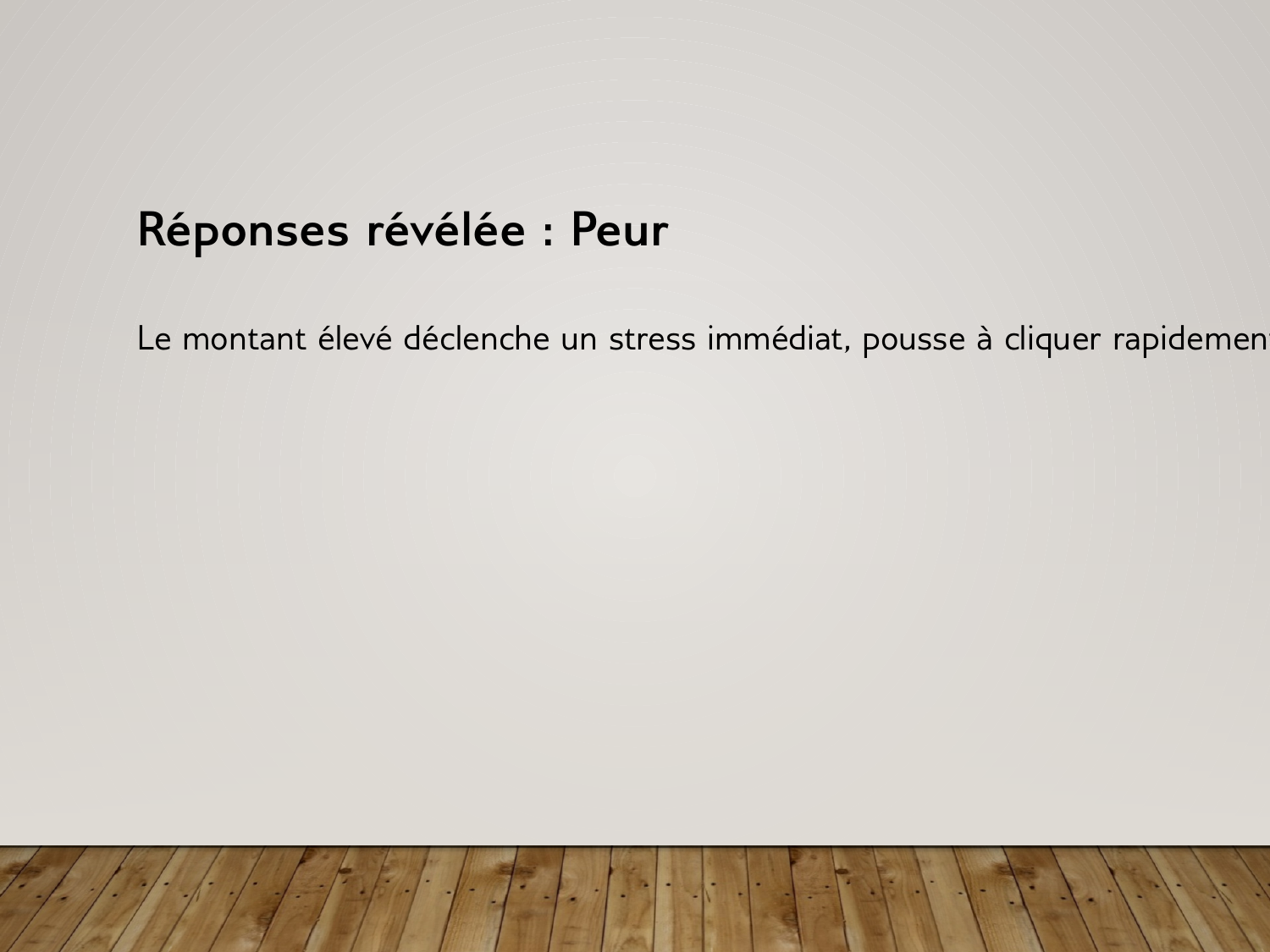

Réponses révélée : Peur

Le montant élevé déclenche un stress immédiat, pousse à cliquer rapidement.